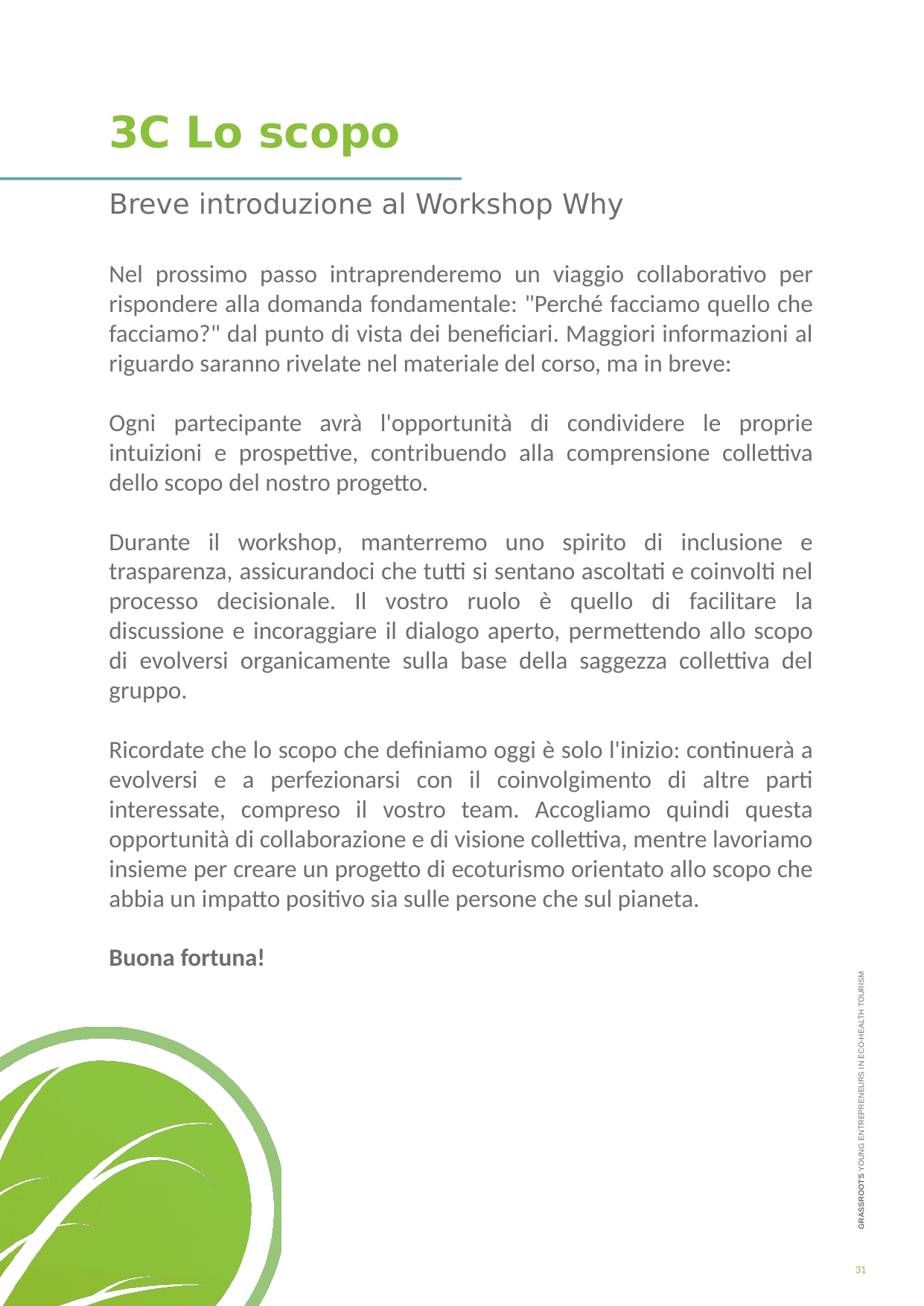

3C Lo scopo
Breve introduzione al Workshop Why
Nel prossimo passo intraprenderemo un viaggio collaborativo per rispondere alla domanda fondamentale: "Perché facciamo quello che facciamo?" dal punto di vista dei beneficiari. Maggiori informazioni al riguardo saranno rivelate nel materiale del corso, ma in breve:

Ogni partecipante avrà l'opportunità di condividere le proprie intuizioni e prospettive, contribuendo alla comprensione collettiva dello scopo del nostro progetto.
Durante il workshop, manterremo uno spirito di inclusione e trasparenza, assicurandoci che tutti si sentano ascoltati e coinvolti nel processo decisionale. Il vostro ruolo è quello di facilitare la discussione e incoraggiare il dialogo aperto, permettendo allo scopo di evolversi organicamente sulla base della saggezza collettiva del gruppo.
Ricordate che lo scopo che definiamo oggi è solo l'inizio: continuerà a evolversi e a perfezionarsi con il coinvolgimento di altre parti interessate, compreso il vostro team. Accogliamo quindi questa opportunità di collaborazione e di visione collettiva, mentre lavoriamo insieme per creare un progetto di ecoturismo orientato allo scopo che abbia un impatto positivo sia sulle persone che sul pianeta.

Buona fortuna!

31